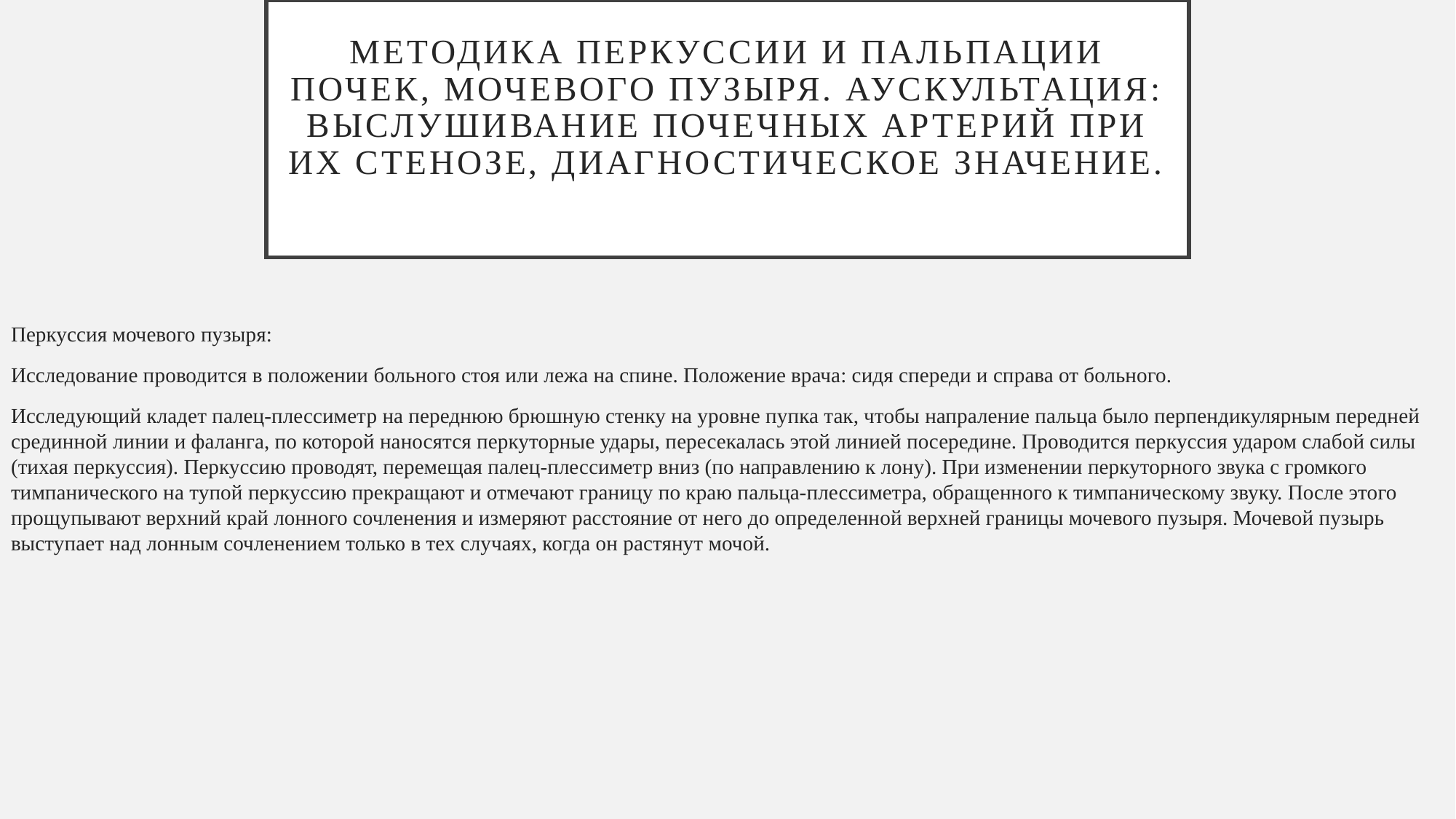

# Методика перкуссии и пальпации почек, мочевого пузыря. Аускультация: выслушивание почечных артерий при их стенозе, диагностическое значение.
Перкуссия мочевого пузыря:
Исследование проводится в положении больного стоя или лежа на спине. Положение врача: сидя спереди и справа от больного.
Исследующий кладет палец-плессиметр на переднюю брюшную стенку на уровне пупка так, чтобы напраление пальца было перпендикулярным передней срединной линии и фаланга, по которой наносятся перкуторные удары, пересекалась этой линией посередине. Проводится перкуссия ударом слабой силы (тихая перкуссия). Перкуссию проводят, перемещая палец-плессиметр вниз (по направлению к лону). При изменении перкуторного звука с громкого тимпанического на тупой перкуссию прекращают и отмечают границу по краю пальца-плессиметра, обращенного к тимпаническому звуку. После этого прощупывают верхний край лонного сочленения и измеряют расстояние от него до определенной верхней границы мочевого пузыря. Мочевой пузырь выступает над лонным сочленением только в тех случаях, когда он растянут мочой.